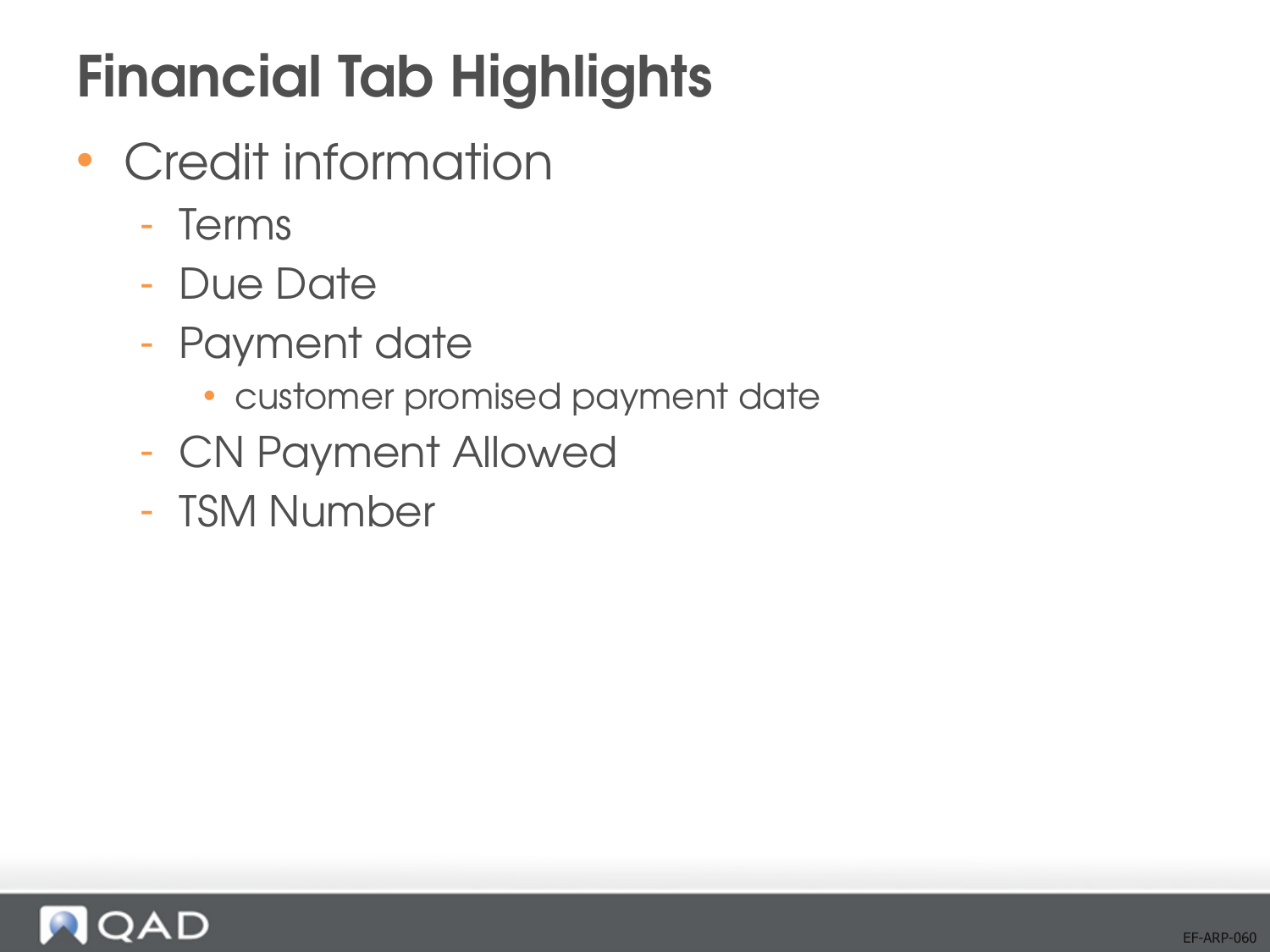

# Financial Tab Highlights
Credit information
Terms
Due Date
Payment date
customer promised payment date
CN Payment Allowed
TSM Number
EF-ARP-060